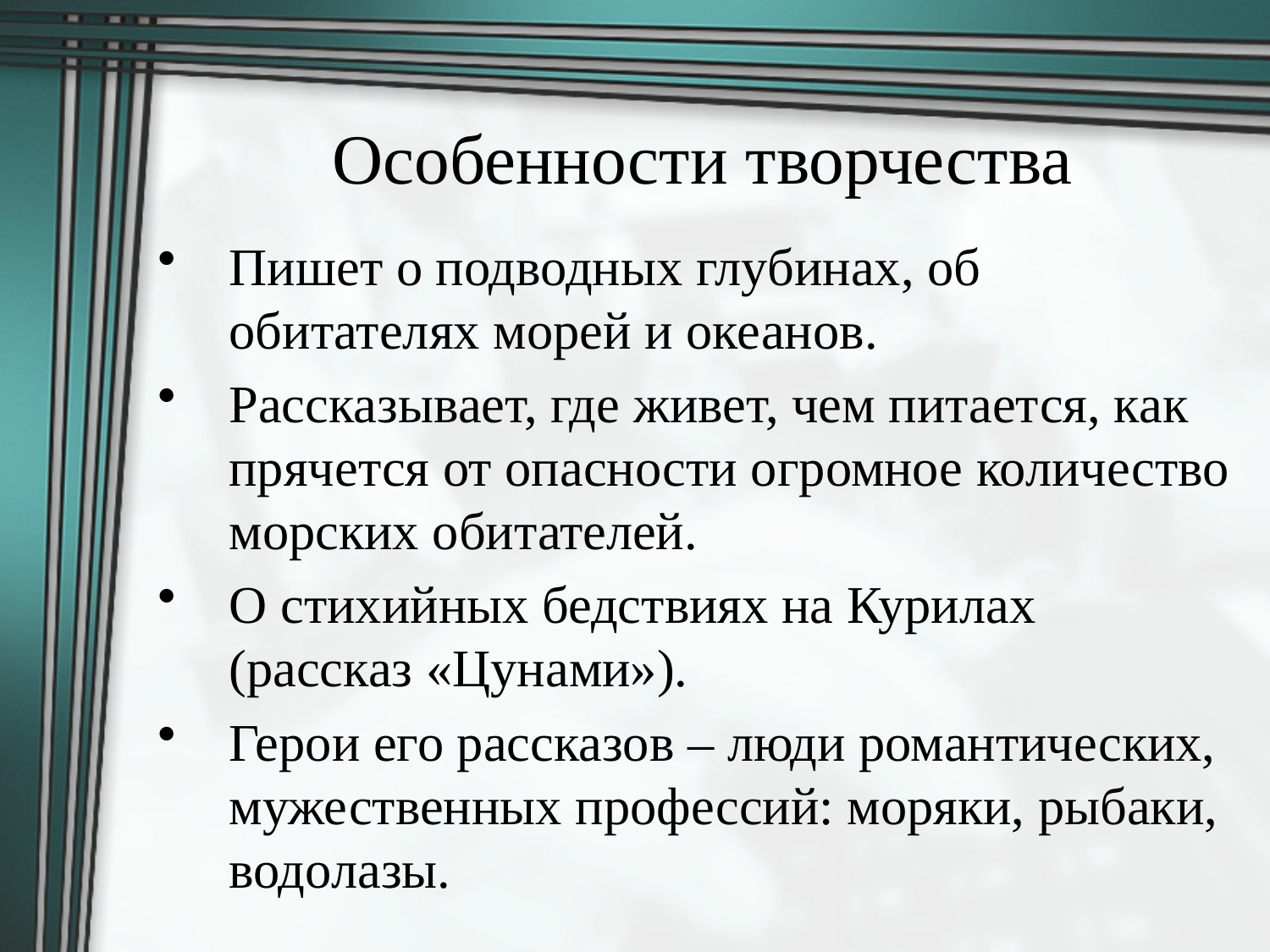

# Особенности творчества
Пишет о подводных глубинах, об обитателях морей и океанов.
Рассказывает, где живет, чем питается, как прячется от опасности огромное количество морских обитателей.
О стихийных бедствиях на Курилах (рассказ «Цунами»).
Герои его рассказов – люди романтических, мужественных профессий: моряки, рыбаки, водолазы.